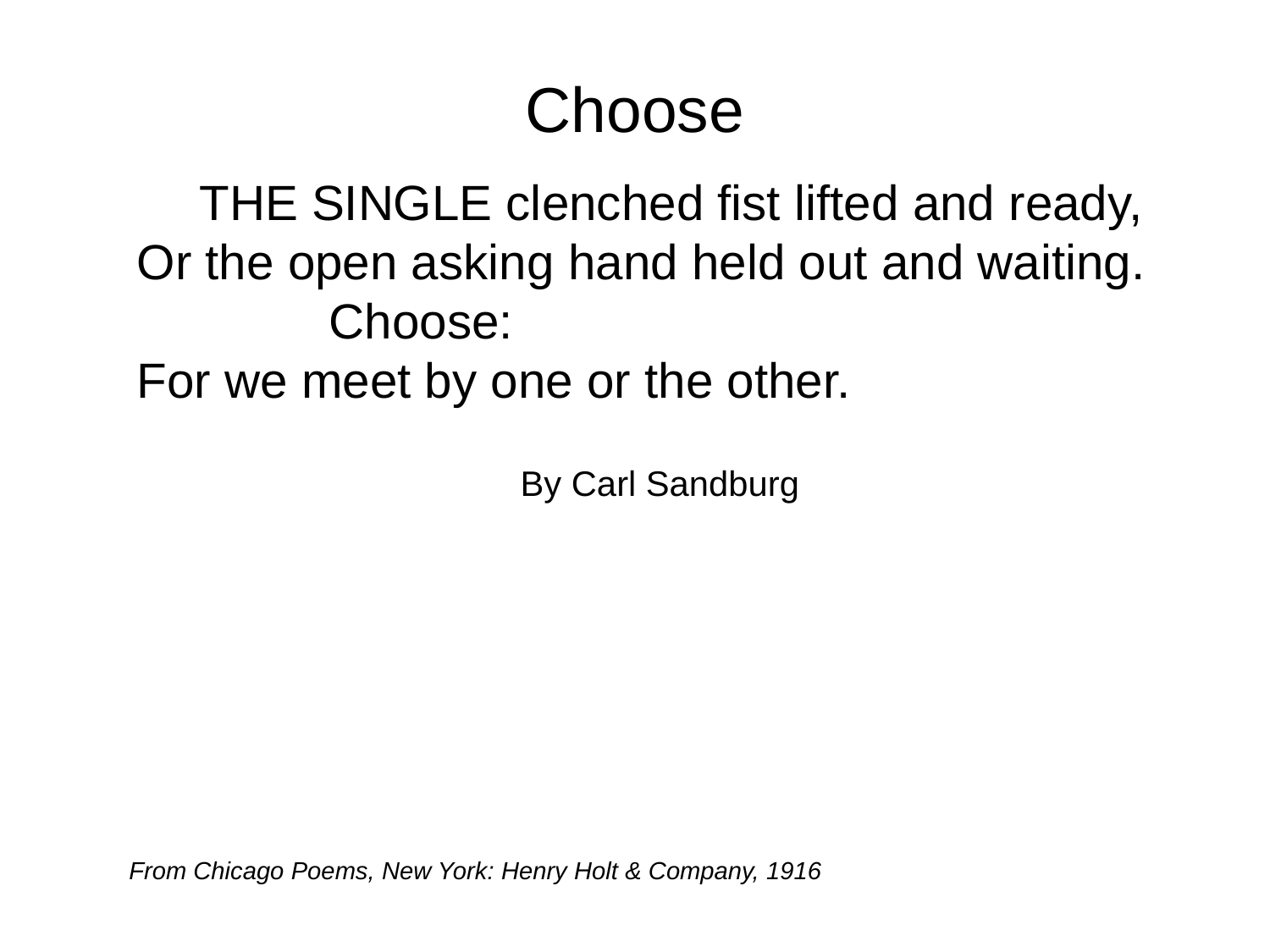

# Choose
        THE SINGLE clenched fist lifted and ready,
Or the open asking hand held out and waiting.
              Choose:
For we meet by one or the other.
By Carl Sandburg
From Chicago Poems, New York: Henry Holt & Company, 1916